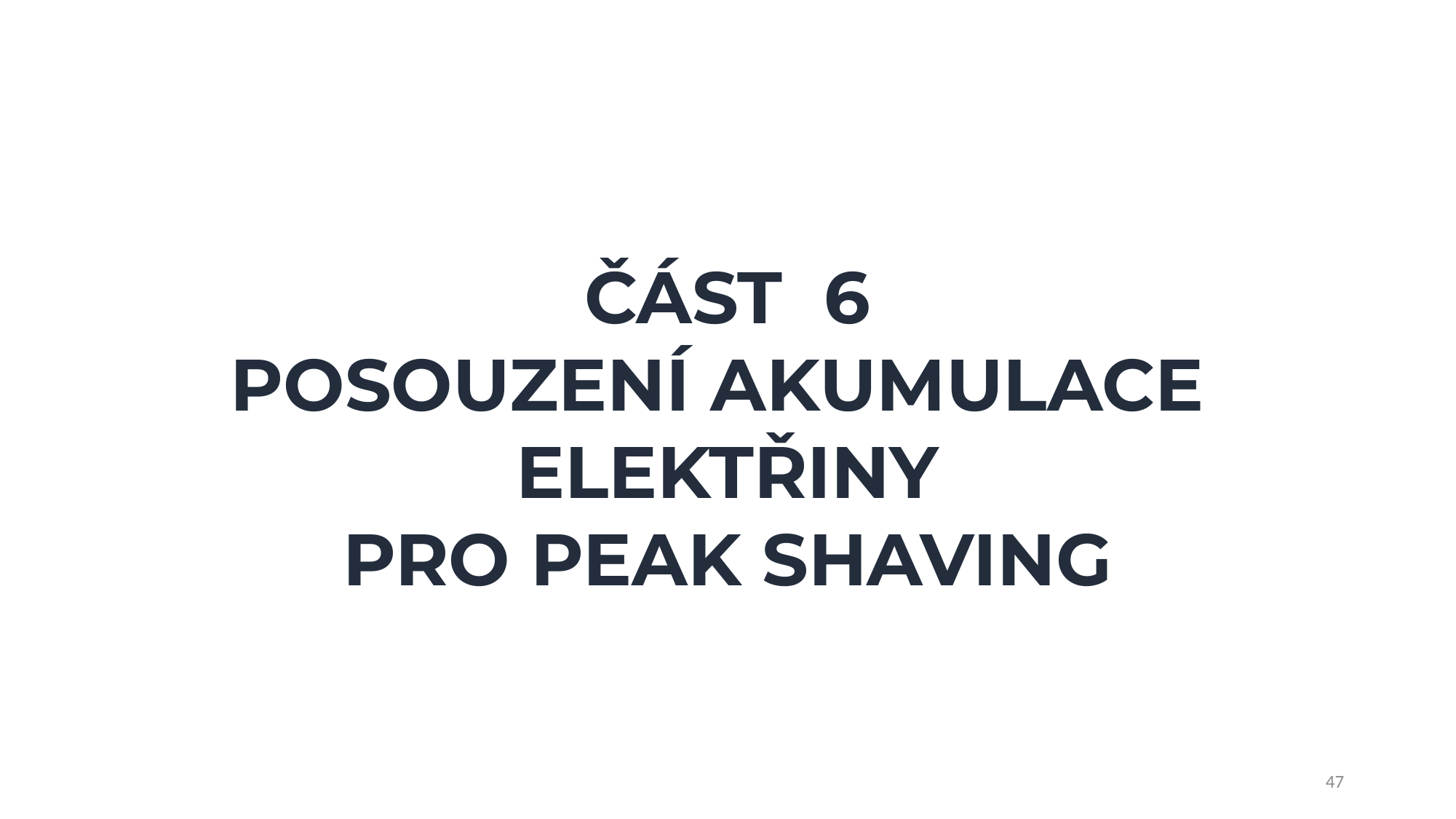

ČÁST  6
POSOUZENÍ AKUMULACE
ELEKTŘINY
PRO PEAK SHAVING
47